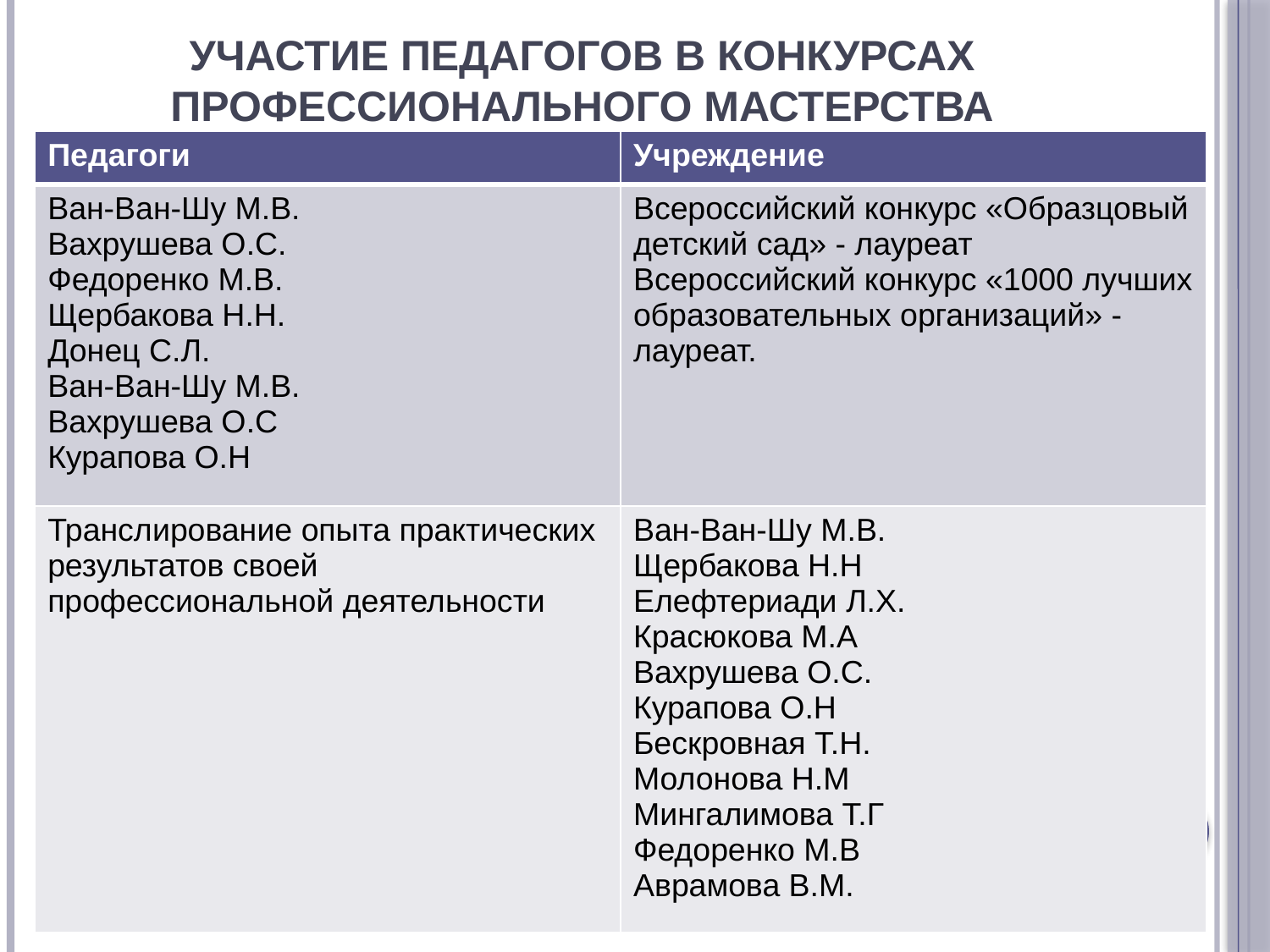

# Участие педагогов в конкурсах профессионального мастерства
| Педагоги | Учреждение |
| --- | --- |
| Ван-Ван-Шу М.В. Вахрушева О.С. Федоренко М.В. Щербакова Н.Н. Донец С.Л. Ван-Ван-Шу М.В. Вахрушева О.С Курапова О.Н | Всероссийский конкурс «Образцовый детский сад» - лауреат Всероссийский конкурс «1000 лучших образовательных организаций» - лауреат. |
| Транслирование опыта практических результатов своей профессиональной деятельности | Ван-Ван-Шу М.В. Щербакова Н.Н Елефтериади Л.Х. Красюкова М.А Вахрушева О.С. Курапова О.Н Бескровная Т.Н. Молонова Н.М Мингалимова Т.Г Федоренко М.В Аврамова В.М. |